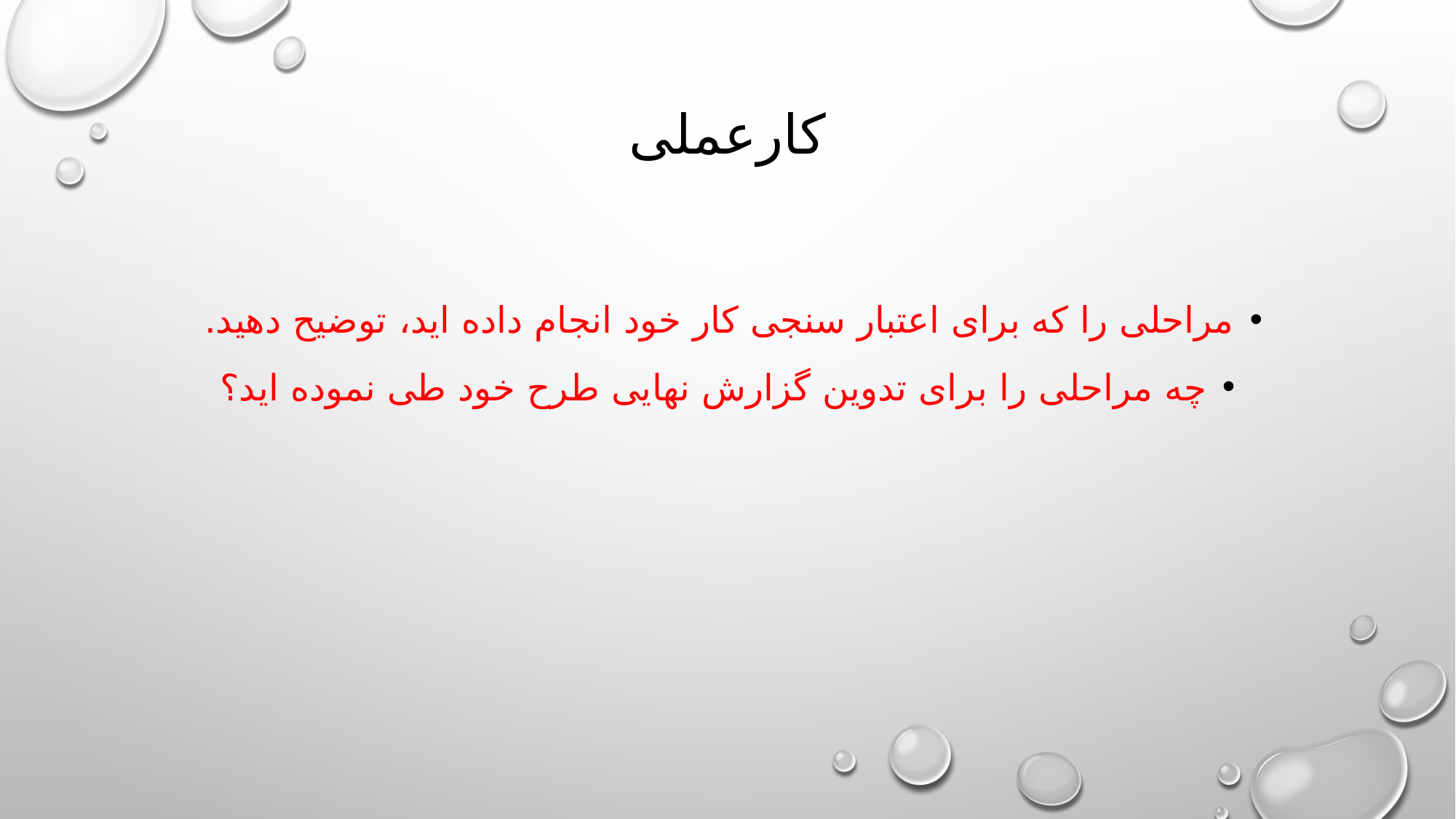

# کارعملی
مراحلی را که برای اعتبار سنجی کار خود انجام داده اید، توضیح دهید.
چه مراحلی را برای تدوین گزارش نهایی طرح خود طی نموده اید؟